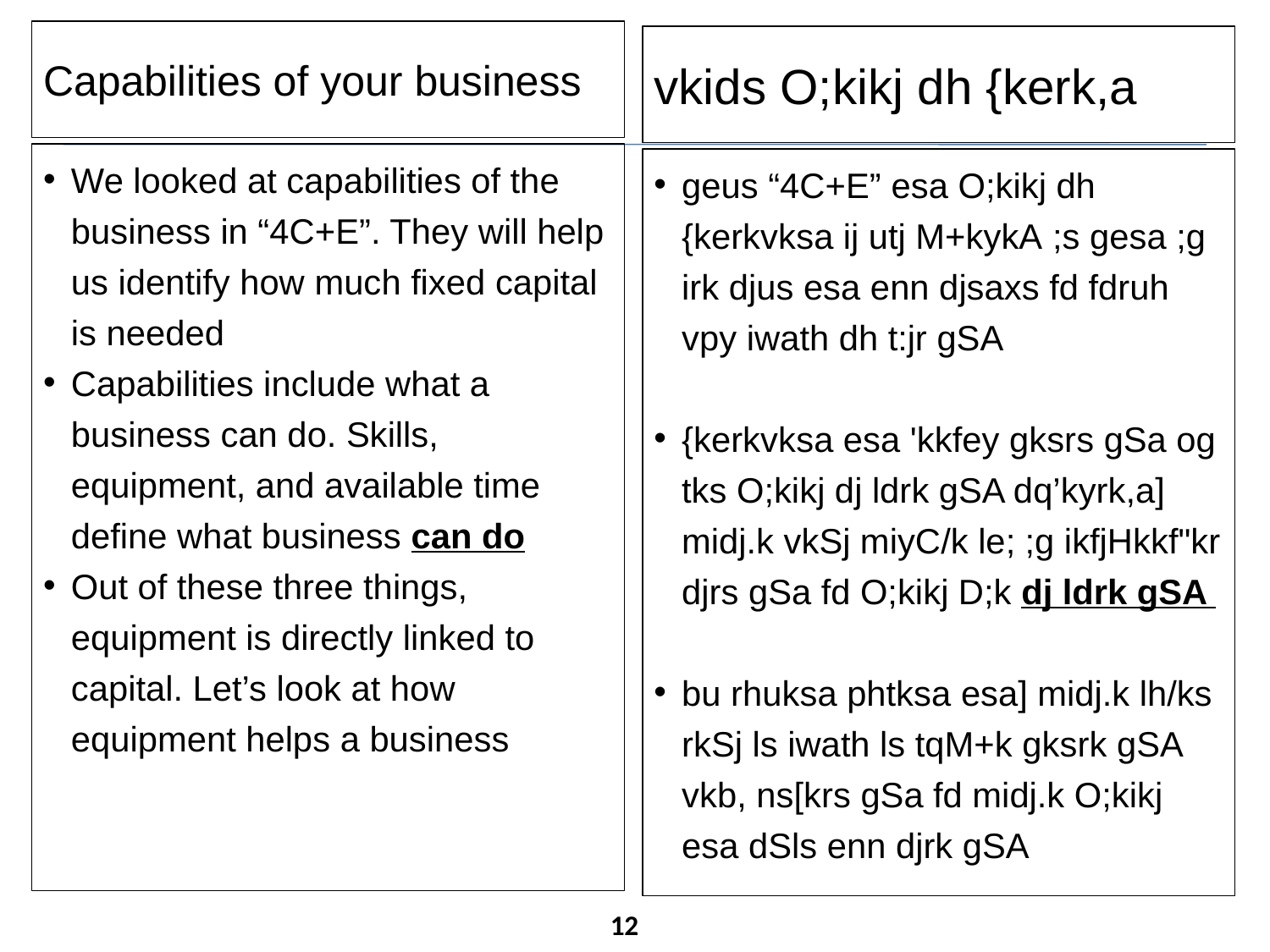

Capabilities of your business
vkids O;kikj dh {kerk,a
We looked at capabilities of the business in “4C+E”. They will help us identify how much fixed capital is needed
Capabilities include what a business can do. Skills, equipment, and available time define what business can do
Out of these three things, equipment is directly linked to capital. Let’s look at how equipment helps a business
geus “4C+E” esa O;kikj dh {kerkvksa ij utj M+kykA ;s gesa ;g irk djus esa enn djsaxs fd fdruh vpy iwath dh t:jr gSA

{kerkvksa esa 'kkfey gksrs gSa og tks O;kikj dj ldrk gSA dq’kyrk,a] midj.k vkSj miyC/k le; ;g ikfjHkkf"kr djrs gSa fd O;kikj D;k dj ldrk gSA

bu rhuksa phtksa esa] midj.k lh/ks rkSj ls iwath ls tqM+k gksrk gSA vkb, ns[krs gSa fd midj.k O;kikj esa dSls enn djrk gSA
12